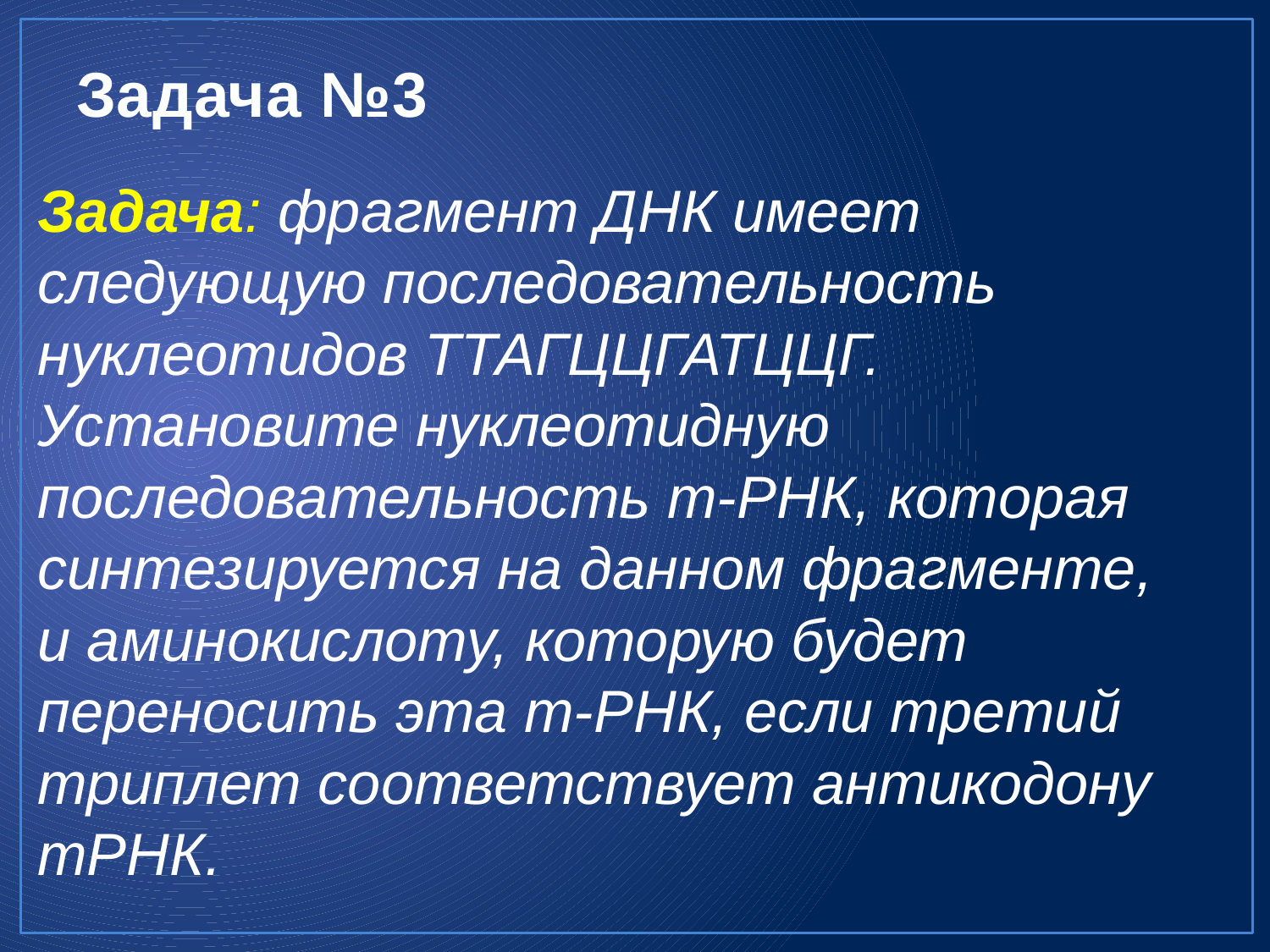

# Задача №3
Задача: фрагмент ДНК имеет следующую последовательность нуклеотидов ТТАГЦЦГАТЦЦГ. Установите нуклеотидную последовательность т-РНК, которая синтезируется на данном фрагменте, и аминокислоту, которую будет переносить эта т-РНК, если третий триплет соответствует антикодону тРНК.